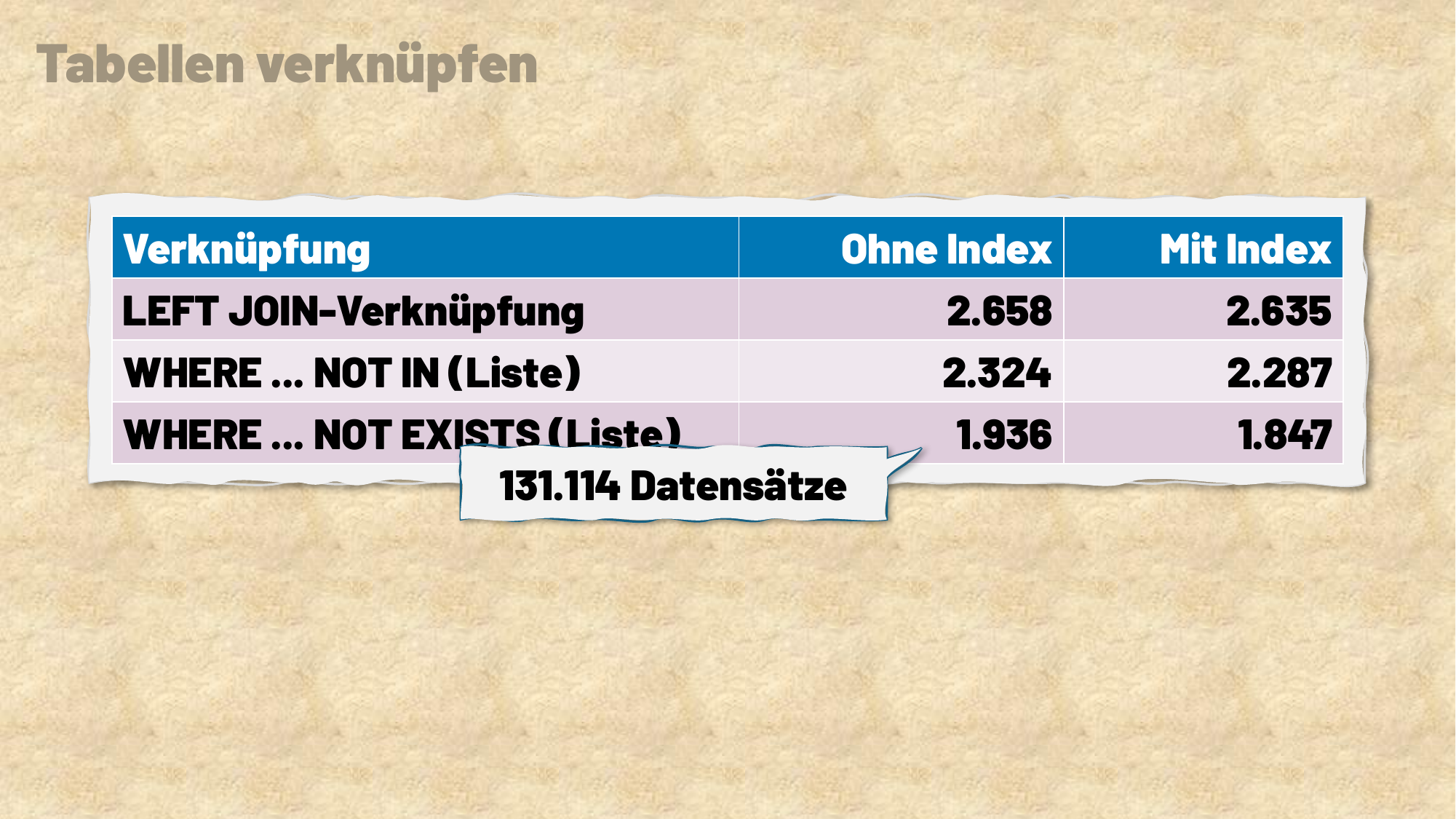

# Tabellen verknüpfen

| Verknüpfung | Ohne Index | Mit Index |
| --- | --- | --- |
| LEFT JOIN-Verknüpfung | 2.658 | 2.635 |
| WHERE ... NOT IN (Liste) | 2.324 | 2.287 |
| WHERE ... NOT EXISTS (Liste) | 1.936 | 1.847 |
131.114 Datensätze